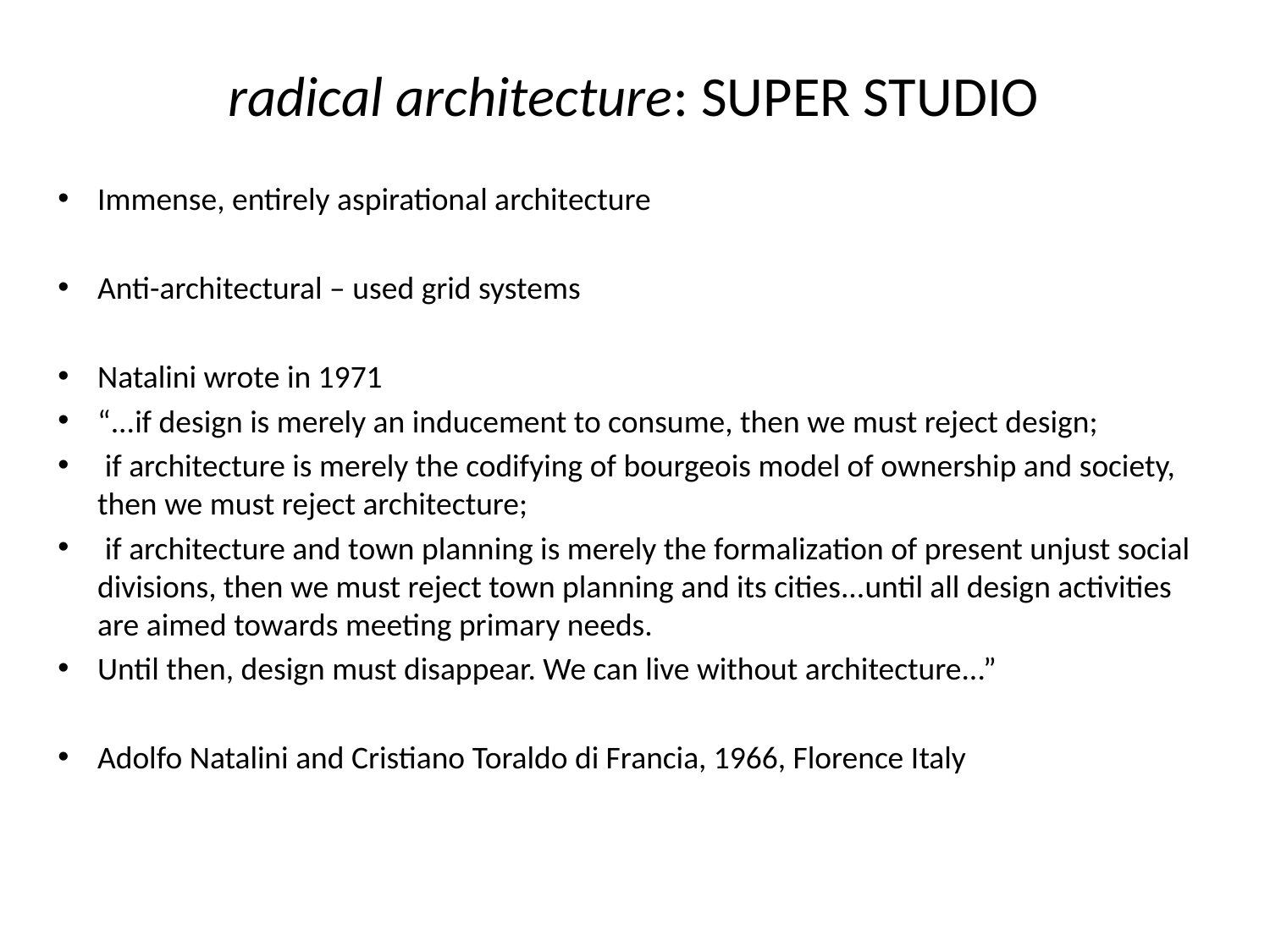

radical architecture: SUPER STUDIO

Immense, entirely aspirational architecture

Anti-architectural – used grid systems

Natalini wrote in 1971
“...if design is merely an inducement to consume, then we must reject design;
 if architecture is merely the codifying of bourgeois model of ownership and society, then we must reject architecture;
 if architecture and town planning is merely the formalization of present unjust social divisions, then we must reject town planning and its cities...until all design activities are aimed towards meeting primary needs.
Until then, design must disappear. We can live without architecture...”

Adolfo Natalini and Cristiano Toraldo di Francia, 1966, Florence Italy